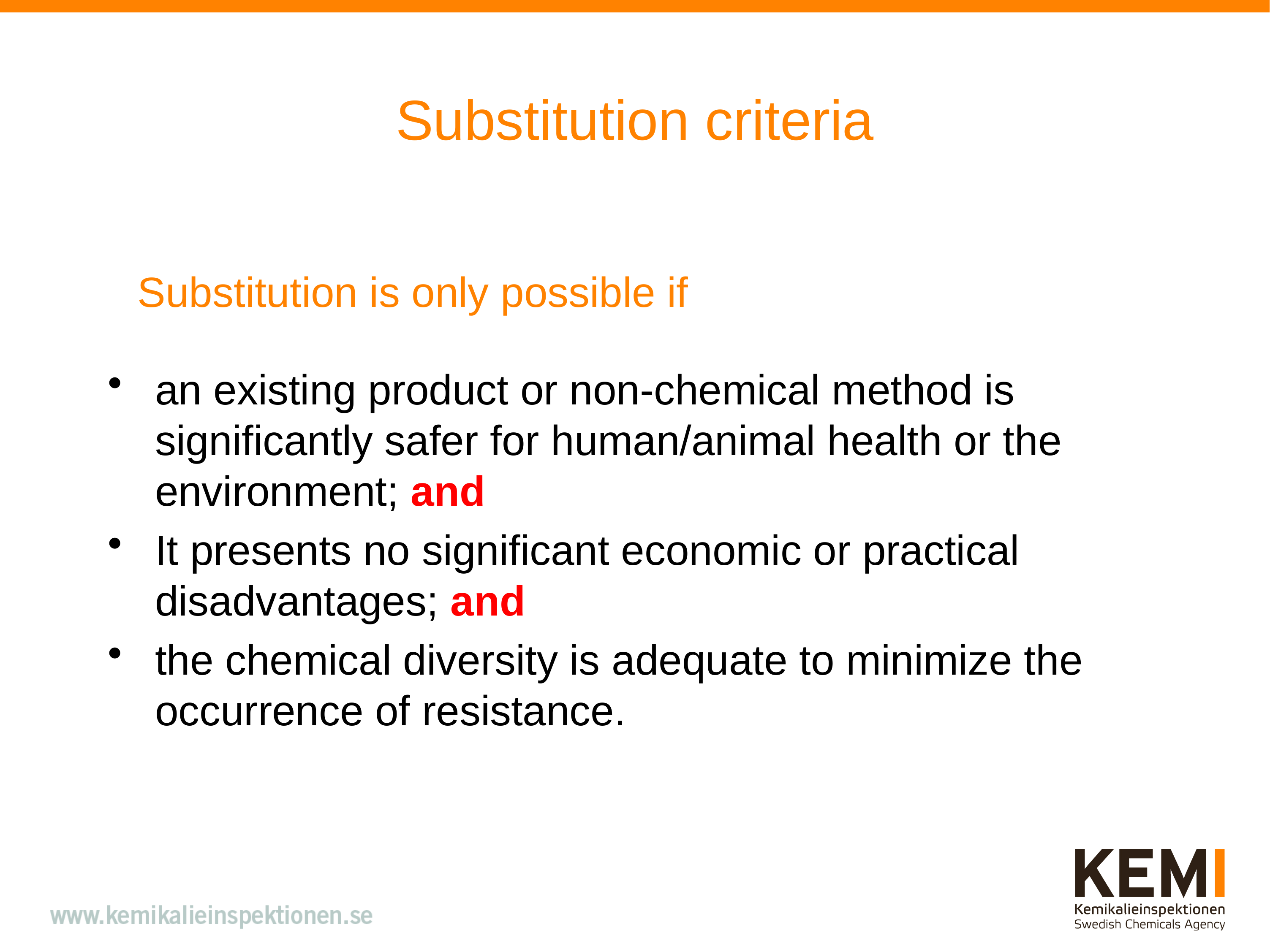

# Substitution criteria
Substitution is only possible if
an existing product or non-chemical method is significantly safer for human/animal health or the environment; and
It presents no significant economic or practical disadvantages; and
the chemical diversity is adequate to minimize the occurrence of resistance.